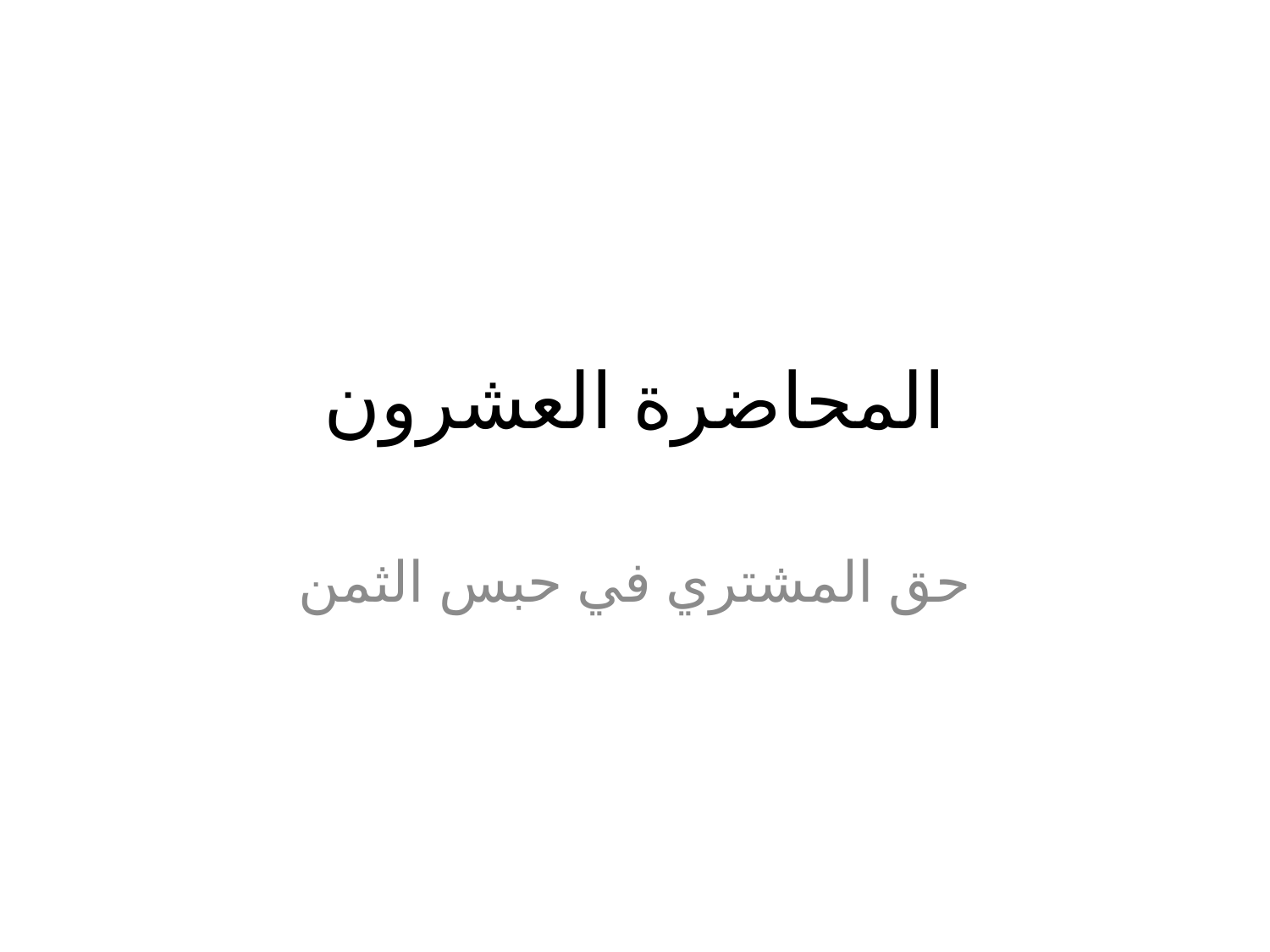

# المحاضرة العشرون
حق المشتري في حبس الثمن